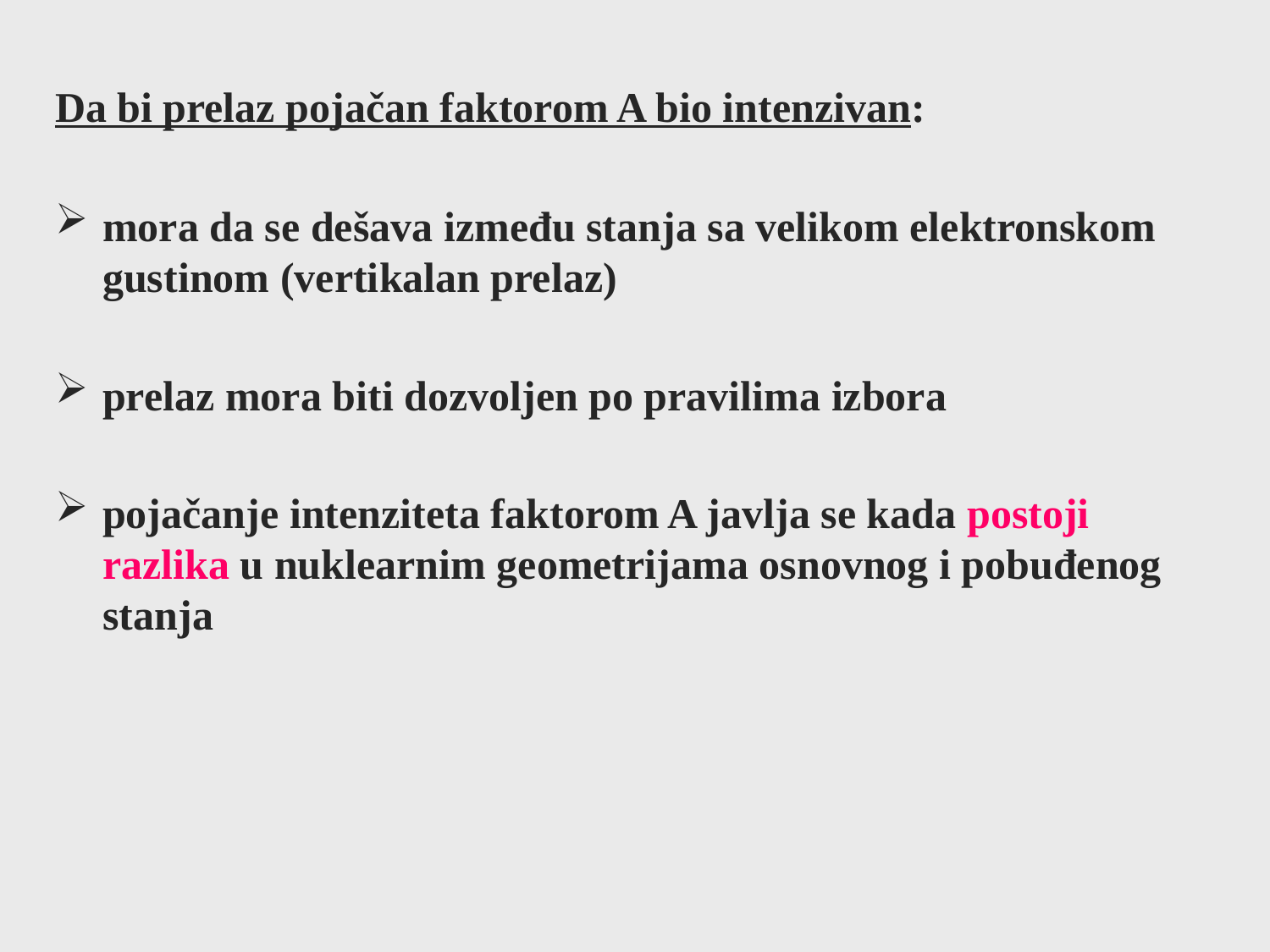

Da bi prelaz pojačan faktorom A bio intenzivan:

mora da se dešava između stanja sa velikom elektronskom  gustinom (vertikalan prelaz)

prelaz mora biti dozvoljen po pravilima izbora

pojačanje intenziteta faktorom A javlja se kada postoji   razlika u nuklearnim geometrijama osnovnog i pobuđenog  stanja